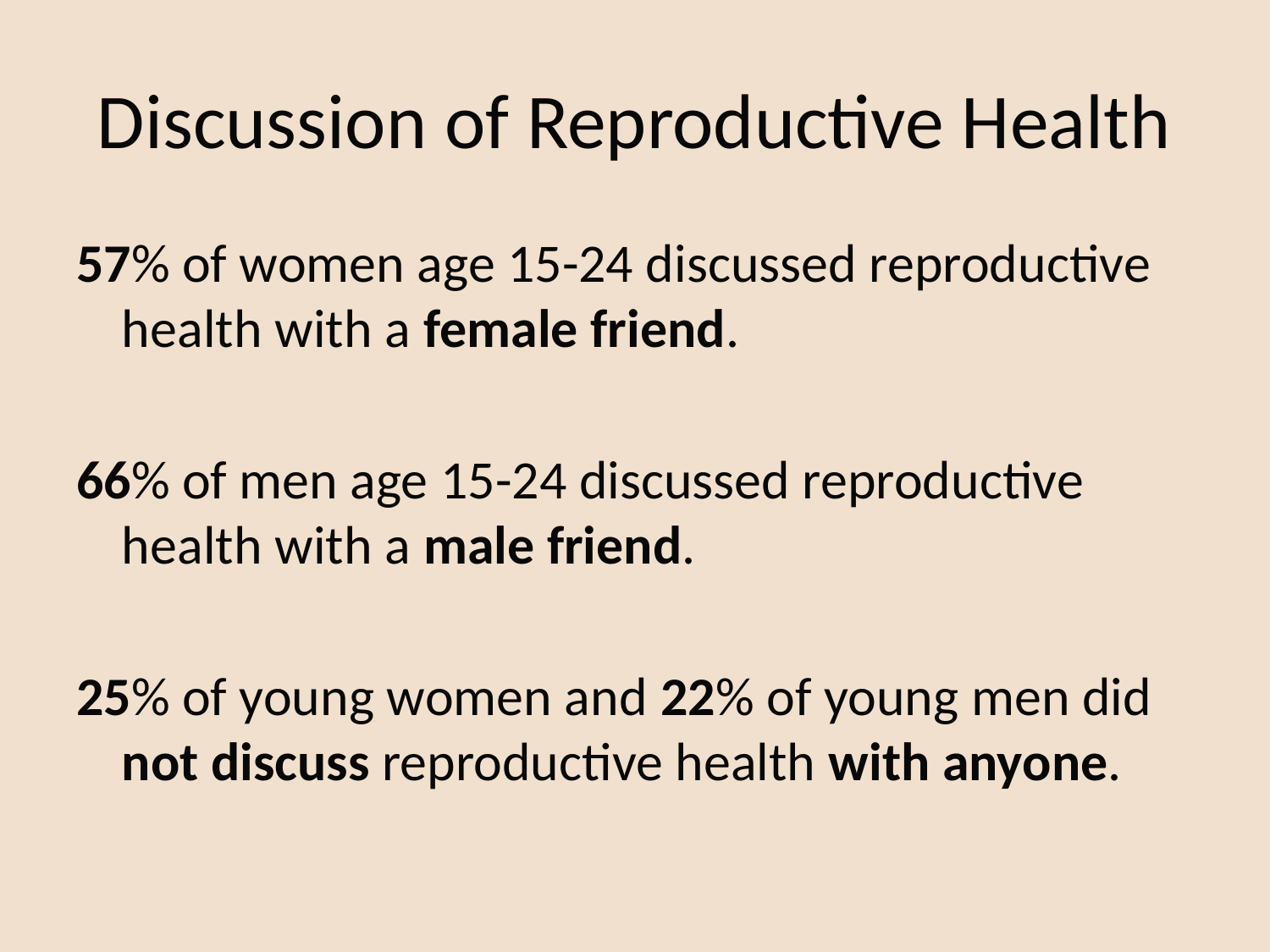

# Discussion of Reproductive Health
57% of women age 15-24 discussed reproductive health with a female friend.

66% of men age 15-24 discussed reproductive health with a male friend.

25% of young women and 22% of young men did not discuss reproductive health with anyone.